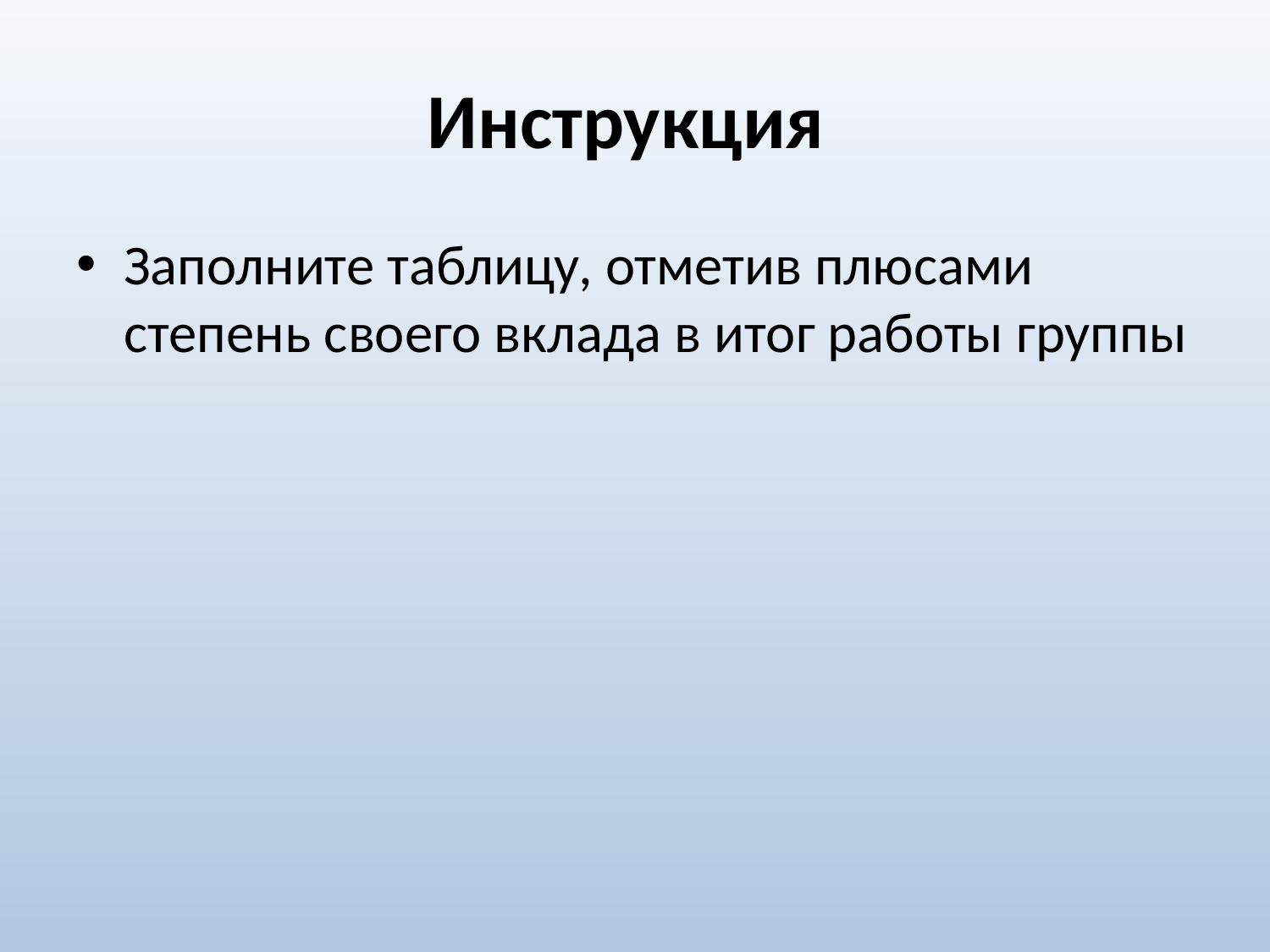

# Инструкция
Заполните таблицу, отметив плюсами степень своего вклада в итог работы группы